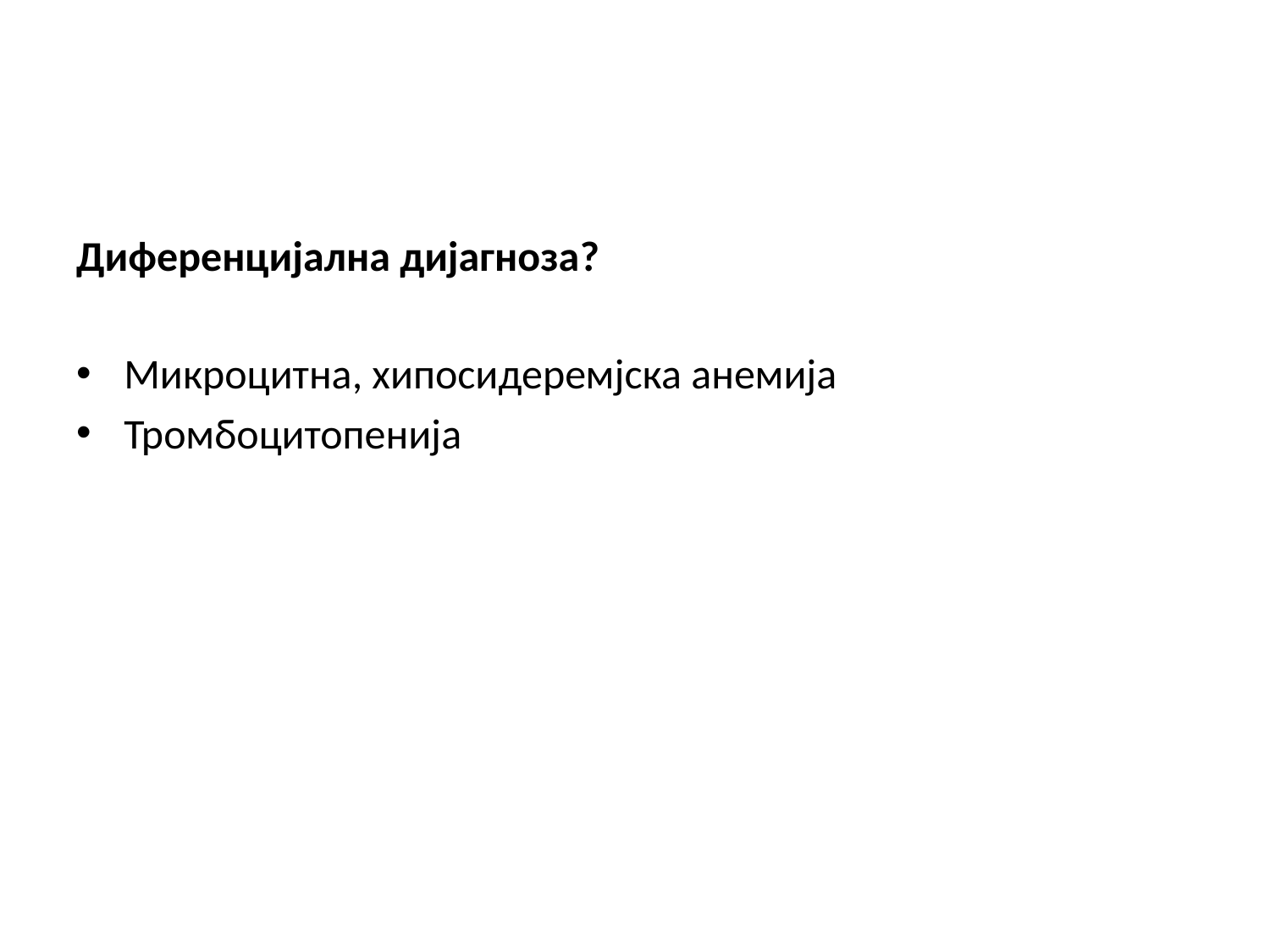

#
Диференцијална дијагноза?

Микроцитна, хипосидеремјска анемија
Тромбоцитопенија